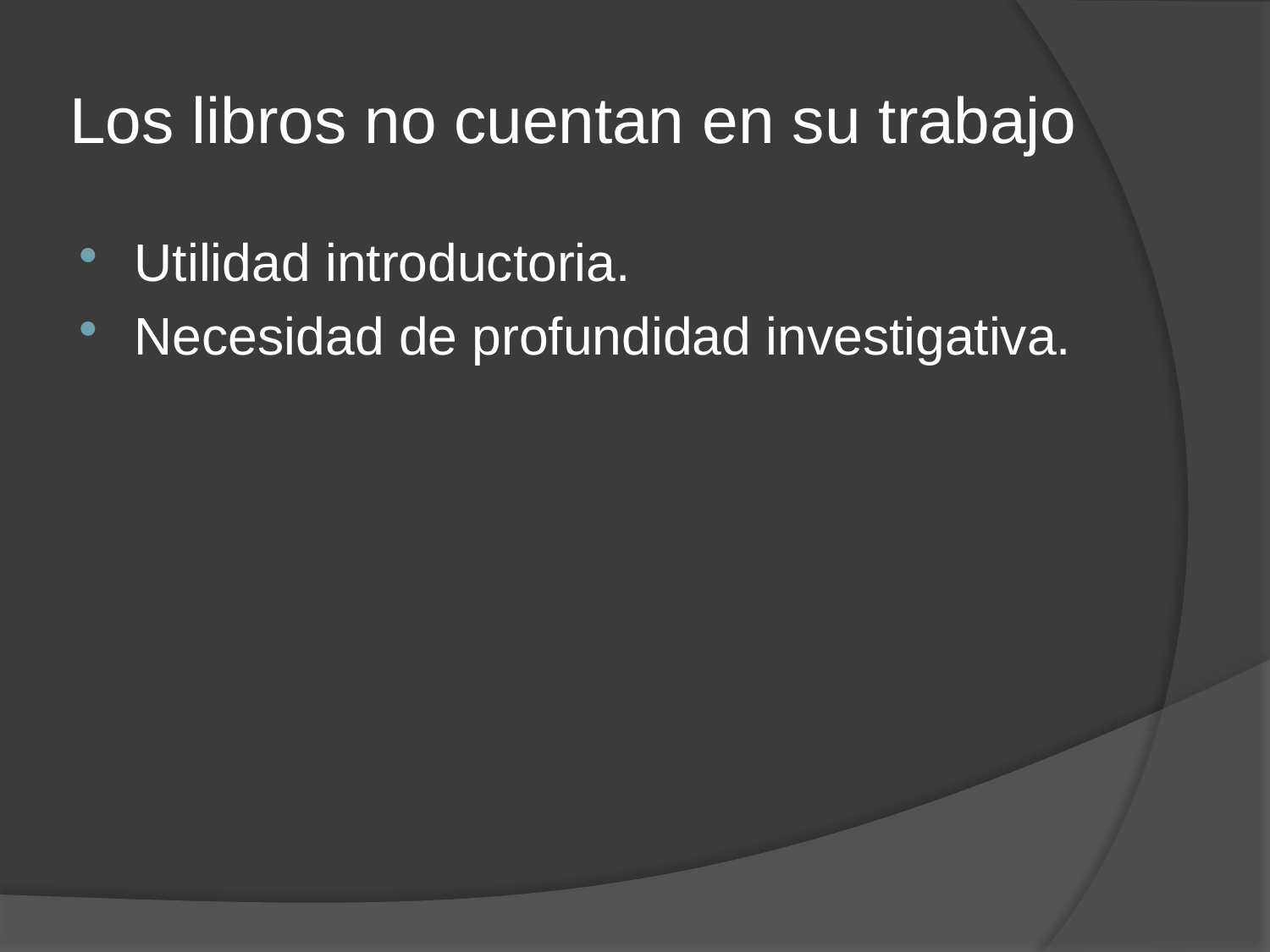

# Los libros no cuentan en su trabajo
Utilidad introductoria.
Necesidad de profundidad investigativa.